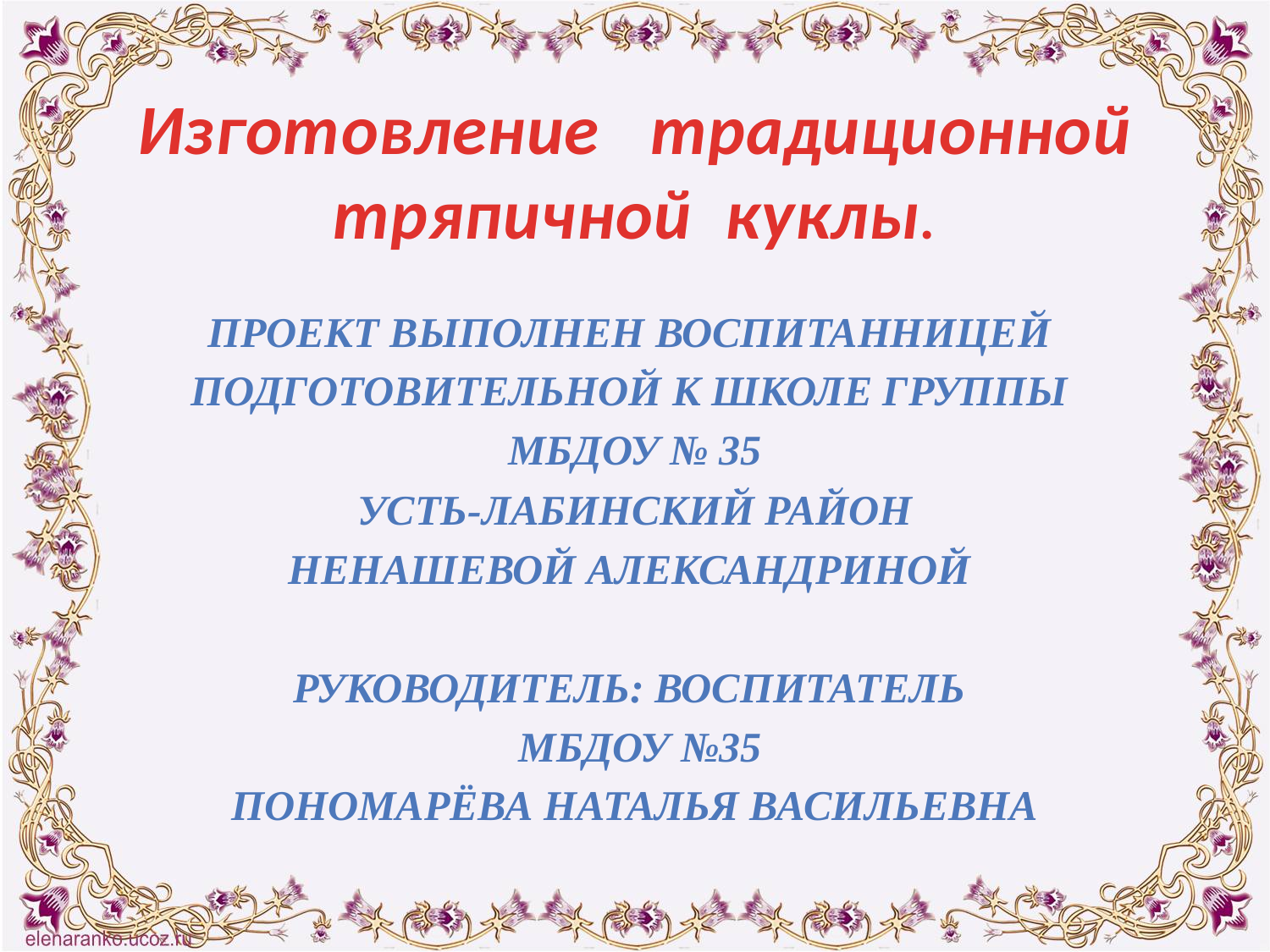

# Изготовление   традиционной тряпичной  куклы.

Проект выполнен воспитанницей
подготовительной к школе группы
МБДОУ № 35
Усть-Лабинский район
Ненашевой Александриной

Руководитель: воспитатель
 МБДОУ №35
Пономарёва Наталья Васильевна